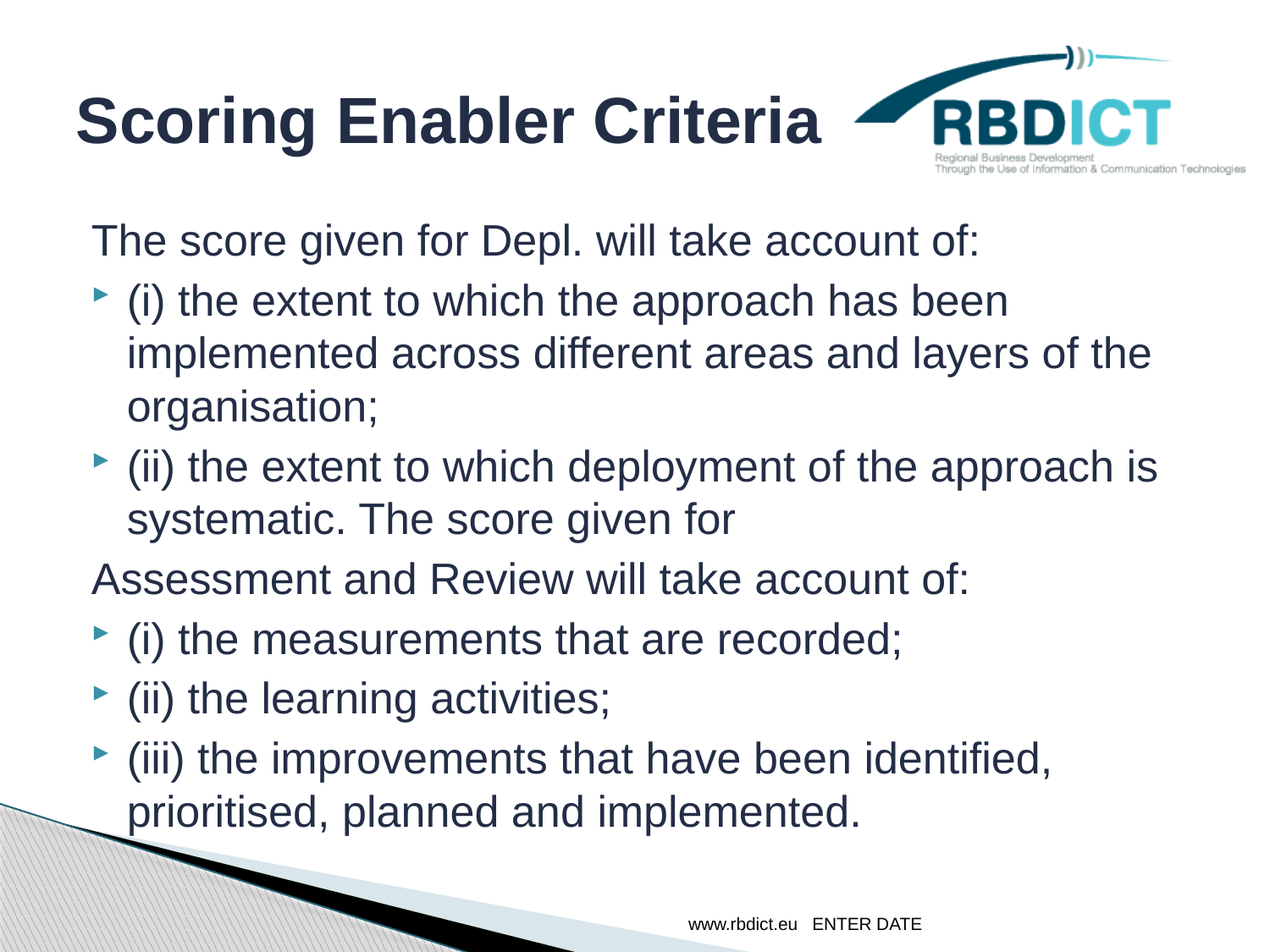

# Scoring Enabler Criteria
The score given for Depl. will take account of:
(i) the extent to which the approach has been implemented across different areas and layers of the organisation;
(ii) the extent to which deployment of the approach is systematic. The score given for
Assessment and Review will take account of:
(i) the measurements that are recorded;
(ii) the learning activities;
(iii) the improvements that have been identified, prioritised, planned and implemented.
www.rbdict.eu   ENTER DATE